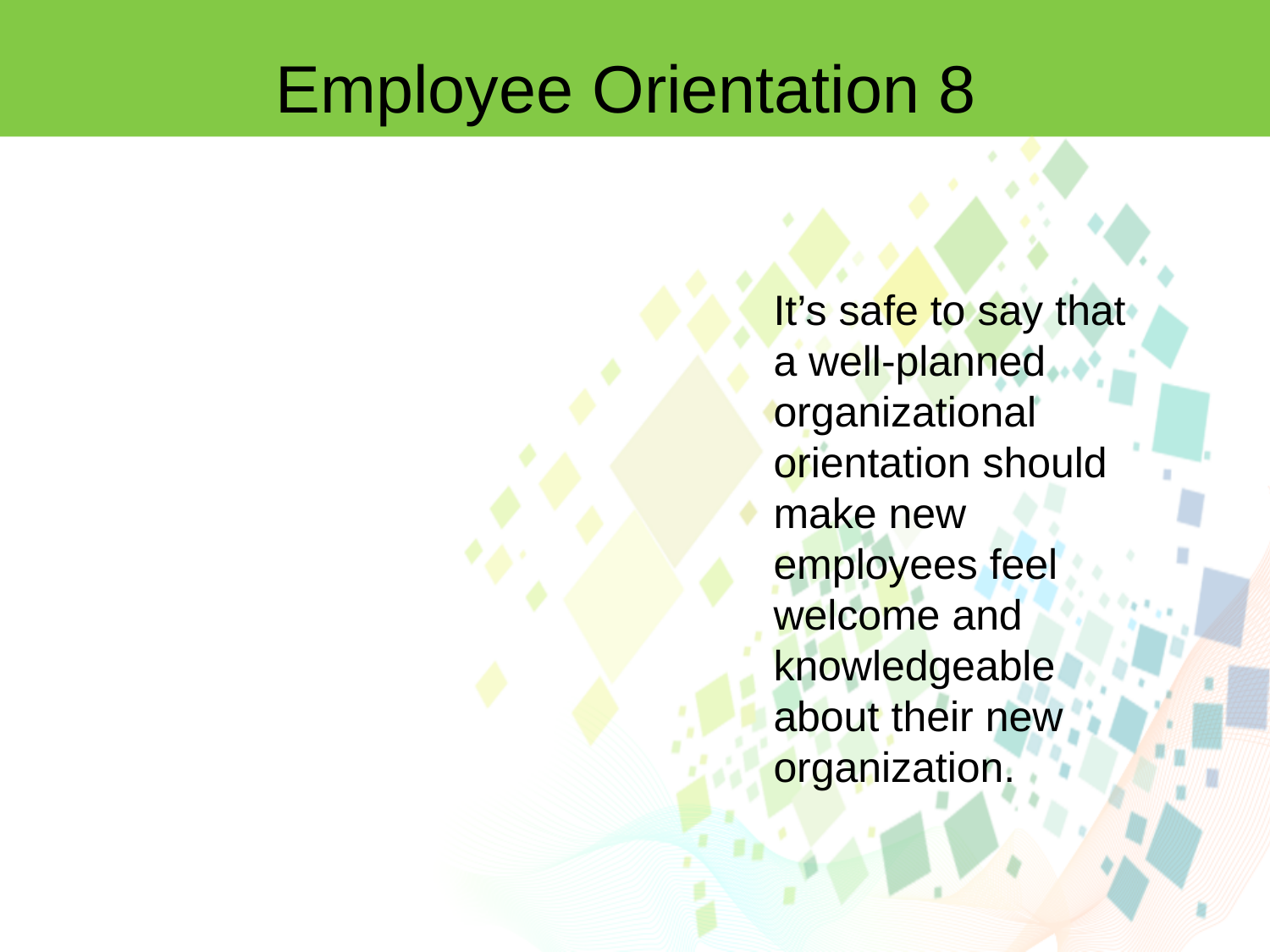

Employee Orientation 8
It’s safe to say that a well-planned organizational
orientation should make new employees feel welcome and knowledgeable about their new organization.